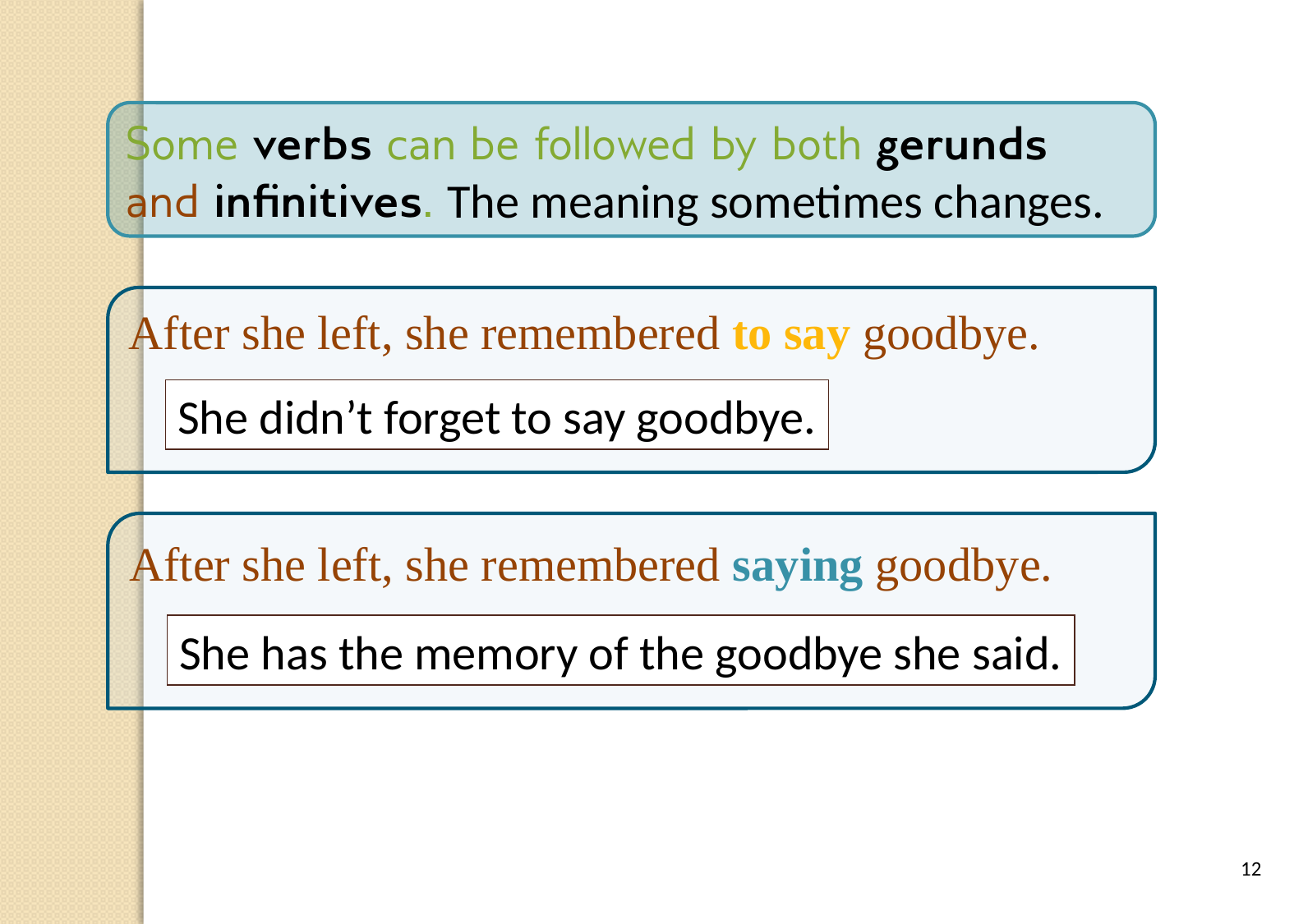

Some verbs can be followed by both gerunds
and infinitives.

The meaning sometimes changes.
After she left, she remembered to say goodbye.

She didn’t forget to say goodbye.

After she left, she remembered saying goodbye.

She has the memory of the goodbye she said.
12